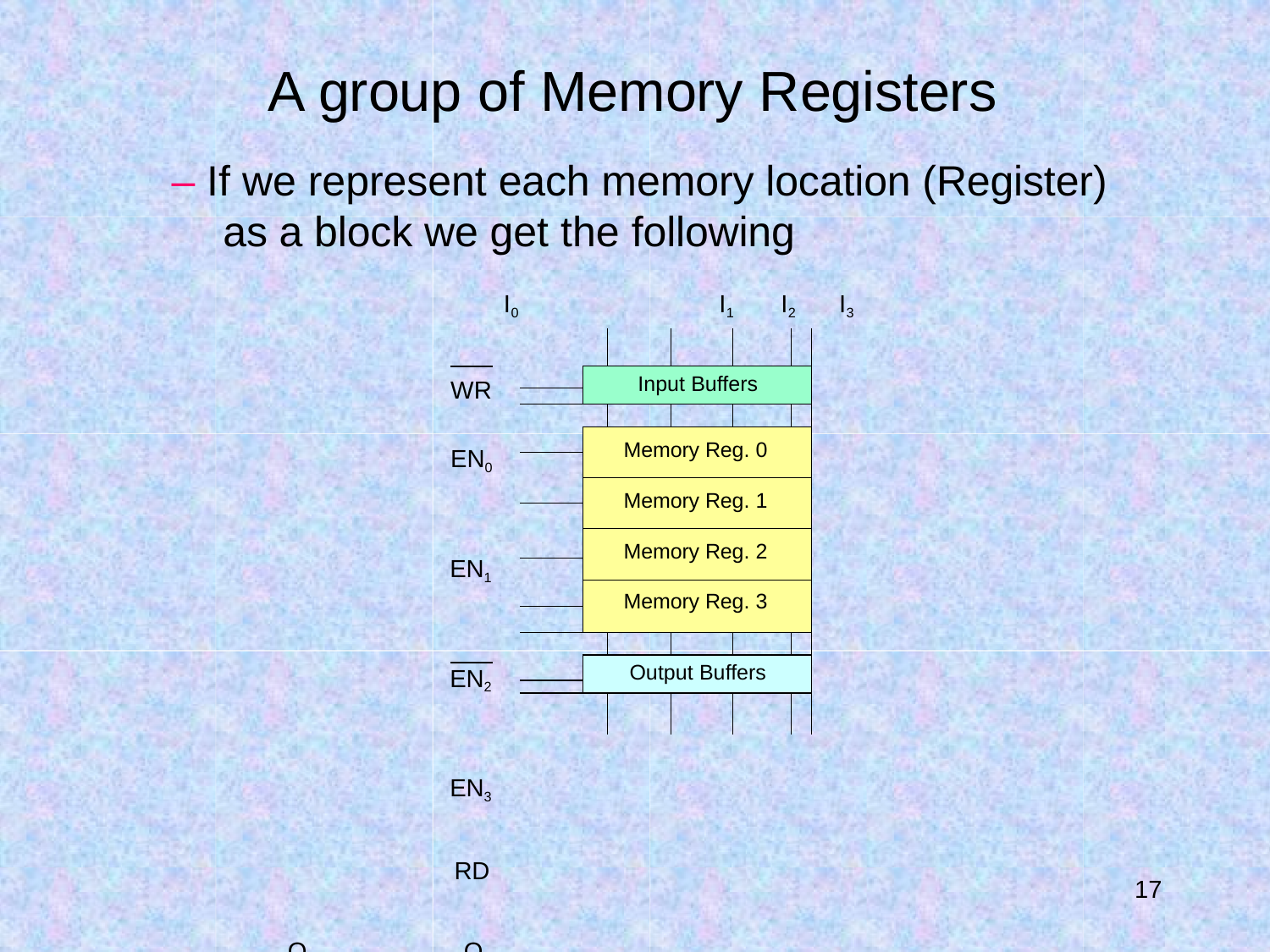

# A group of Memory Registers
– If we represent each memory location (Register)  as a block we get the following
I0	I1	I2	I3

WR
EN0  EN1  EN2  EN3

RD

O0	O1	O2	O3
|  |  |  |  |  |  |
| --- | --- | --- | --- | --- | --- |
|  | Input Buffers |  |  |  |  |
|  |  |  |  |  |  |
|  |  |  |  |  |  |
|  | Memory Reg. 0 |  |  |  |  |
|  |  |  |  |  |  |
|  | Memory Reg. 1 |  |  |  |  |
|  |  |  |  |  |  |
|  | Memory Reg. 2 |  |  |  |  |
|  |  |  |  |  |  |
|  | Memory Reg. 3 |  |  |  |  |
|  |  |  |  |  |  |
|  |  |  |  |  |  |
|  | Output Buffers |  |  |  |  |
|  |  |  |  |  |  |
|  |  |  |  |  |  |

17